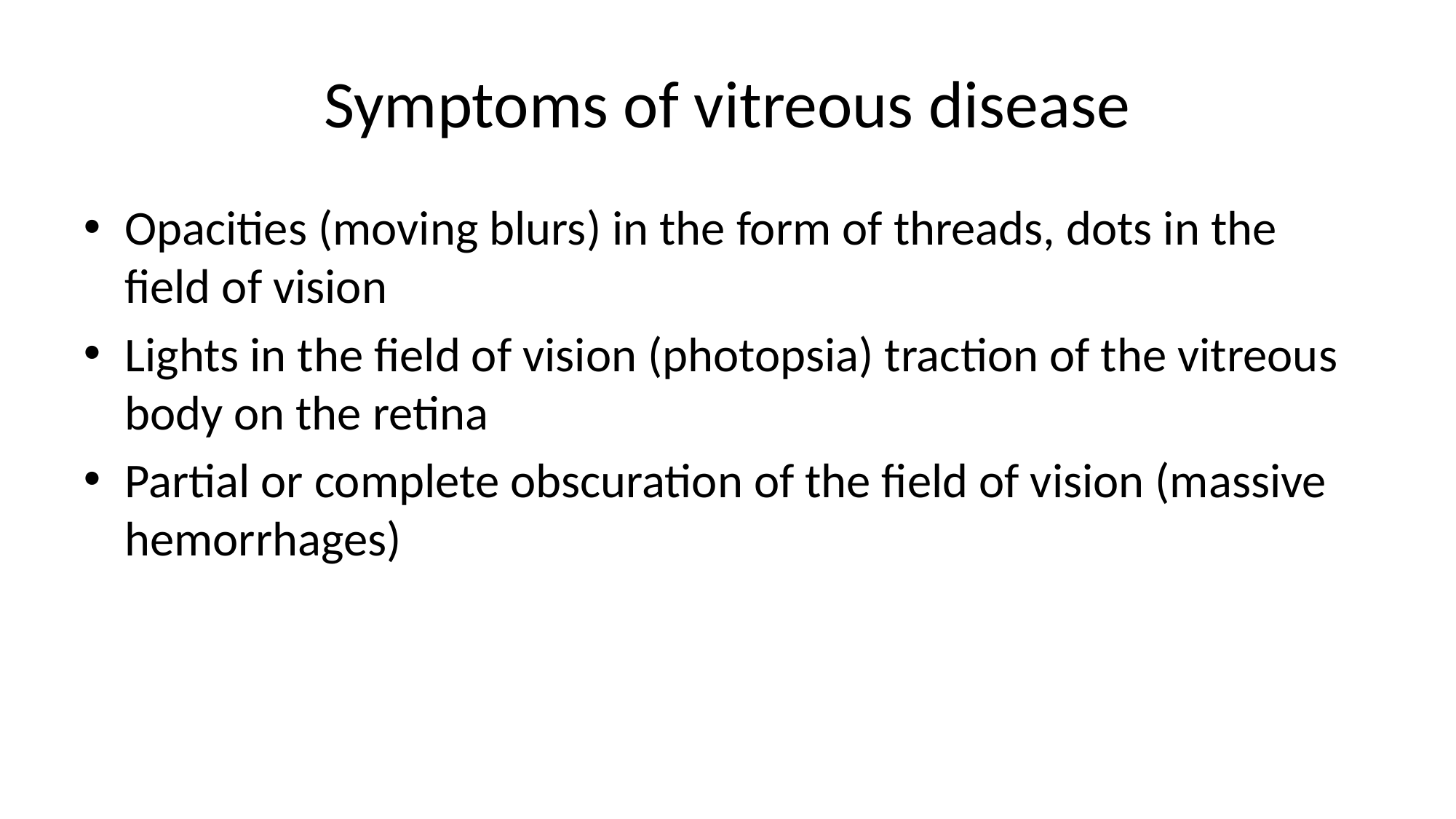

# Symptoms of vitreous disease
Opacities (moving blurs) in the form of threads, dots in the field of vision
Lights in the field of vision (photopsia) traction of the vitreous body on the retina
Partial or complete obscuration of the field of vision (massive hemorrhages)